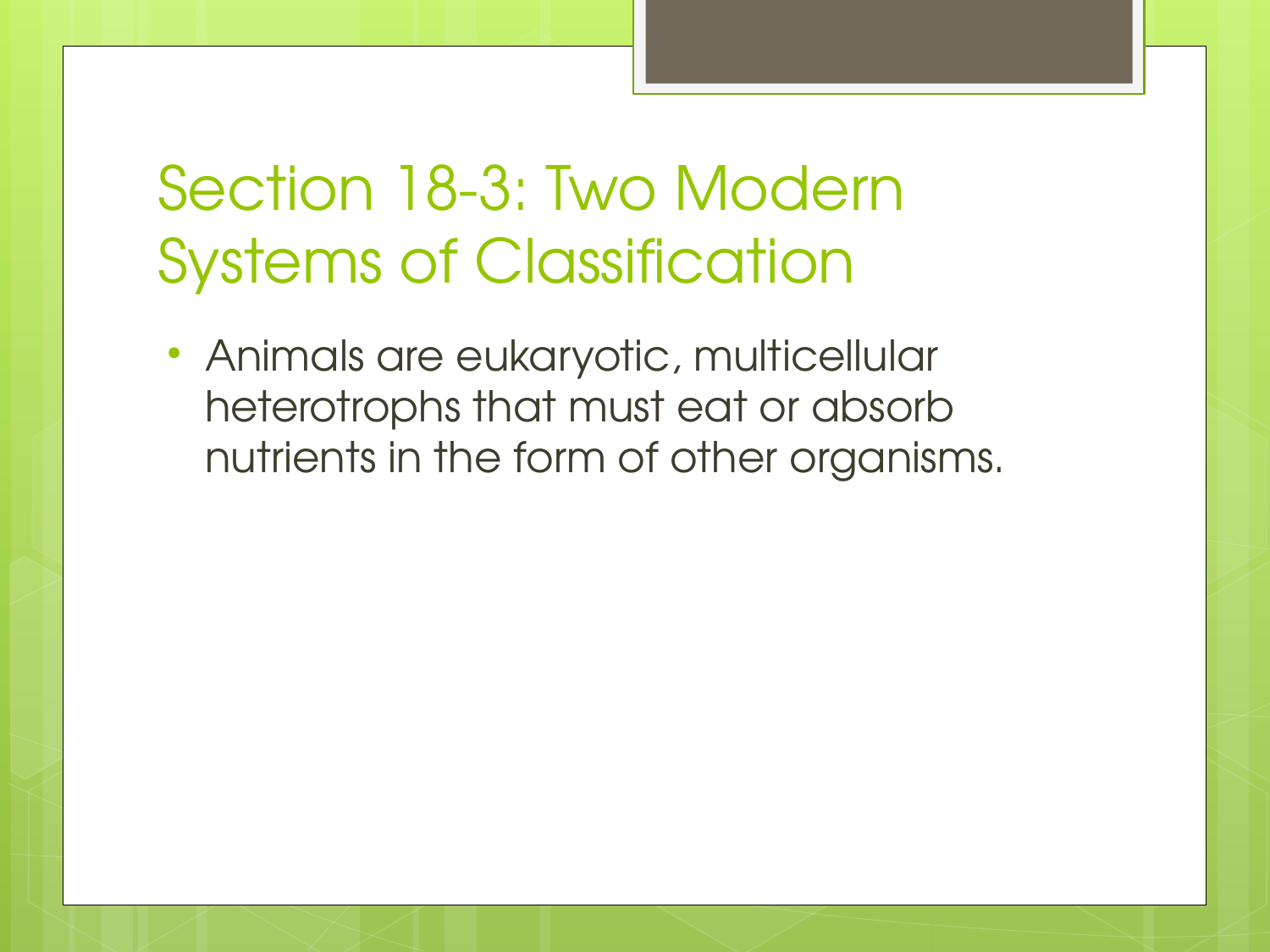

# Section 18-3: Two Modern Systems of Classification
Animals are eukaryotic, multicellular heterotrophs that must eat or absorb nutrients in the form of other organisms.